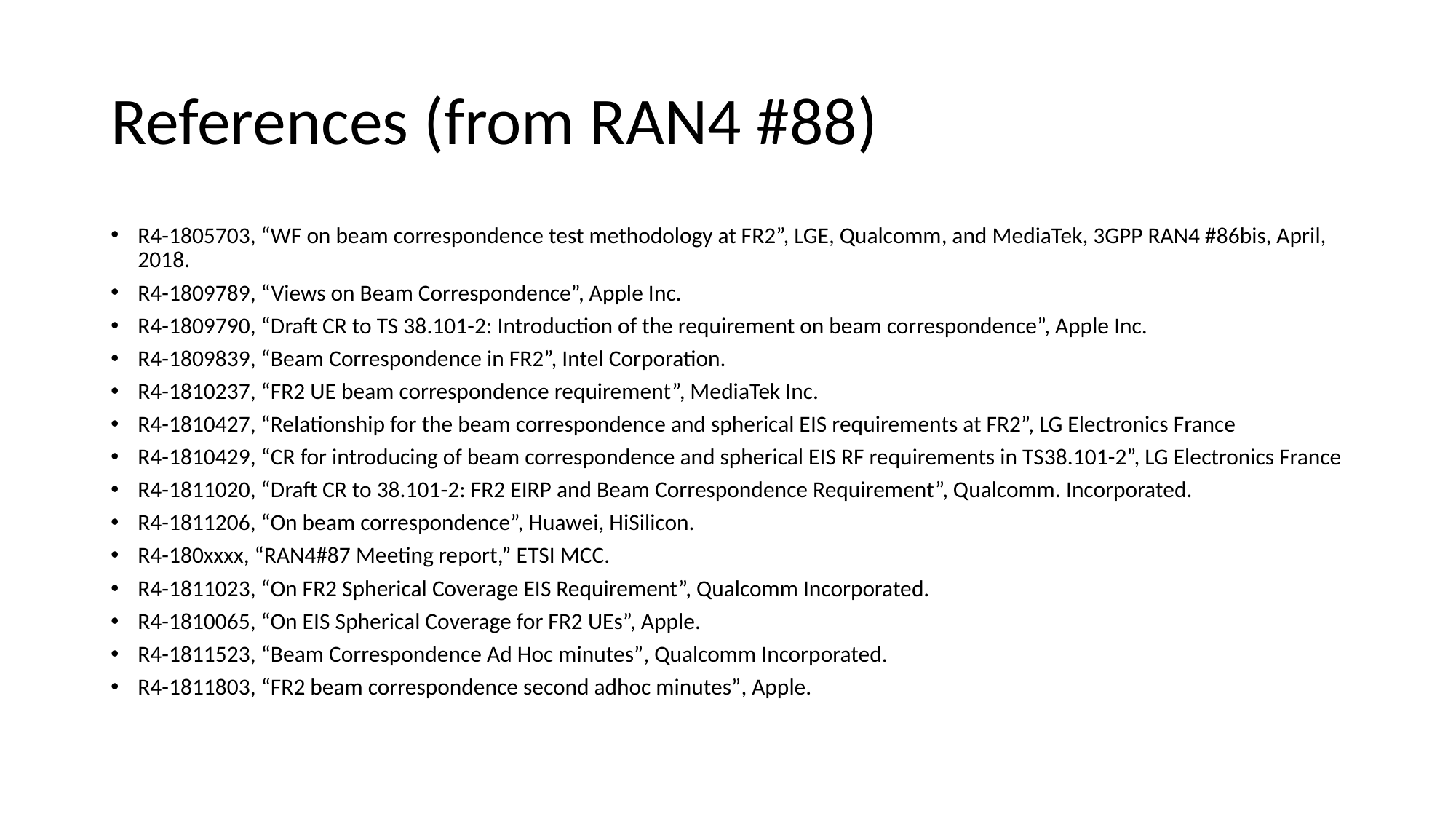

# References (from RAN4 #88)
R4-1805703, “WF on beam correspondence test methodology at FR2”, LGE, Qualcomm, and MediaTek, 3GPP RAN4 #86bis, April, 2018.
R4-1809789, “Views on Beam Correspondence”, Apple Inc.
R4-1809790, “Draft CR to TS 38.101-2: Introduction of the requirement on beam correspondence”, Apple Inc.
R4-1809839, “Beam Correspondence in FR2”, Intel Corporation.
R4-1810237, “FR2 UE beam correspondence requirement”, MediaTek Inc.
R4-1810427, “Relationship for the beam correspondence and spherical EIS requirements at FR2”, LG Electronics France
R4-1810429, “CR for introducing of beam correspondence and spherical EIS RF requirements in TS38.101-2”, LG Electronics France
R4-1811020, “Draft CR to 38.101-2: FR2 EIRP and Beam Correspondence Requirement”, Qualcomm. Incorporated.
R4-1811206, “On beam correspondence”, Huawei, HiSilicon.
R4-180xxxx, “RAN4#87 Meeting report,” ETSI MCC.
R4-1811023, “On FR2 Spherical Coverage EIS Requirement”, Qualcomm Incorporated.
R4-1810065, “On EIS Spherical Coverage for FR2 UEs”, Apple.
R4-1811523, “Beam Correspondence Ad Hoc minutes”, Qualcomm Incorporated.
R4-1811803, “FR2 beam correspondence second adhoc minutes”, Apple.